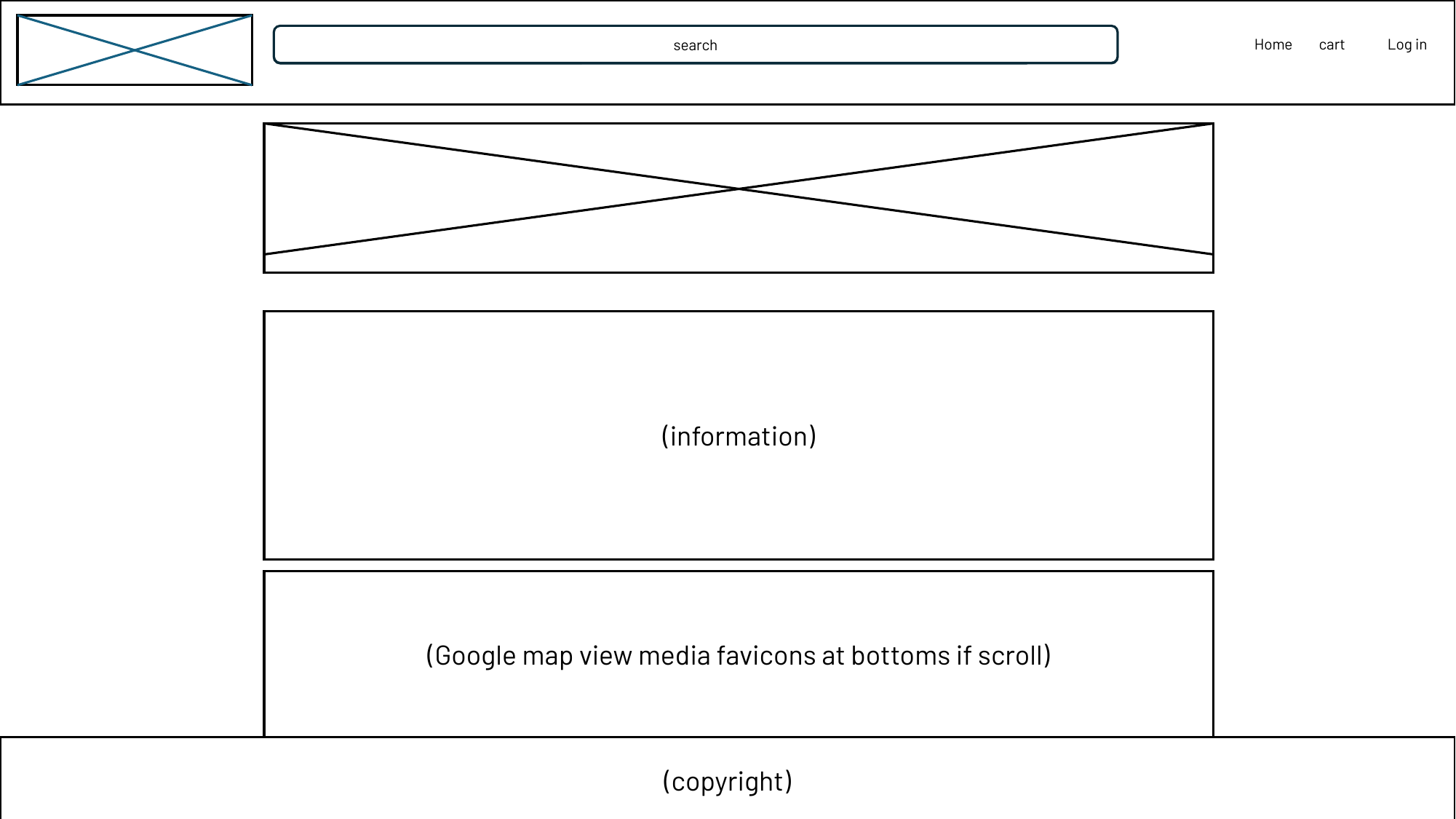

search

Home
cart
Log in

(information)
(Google map view media favicons at bottoms if scroll)
(copyright)